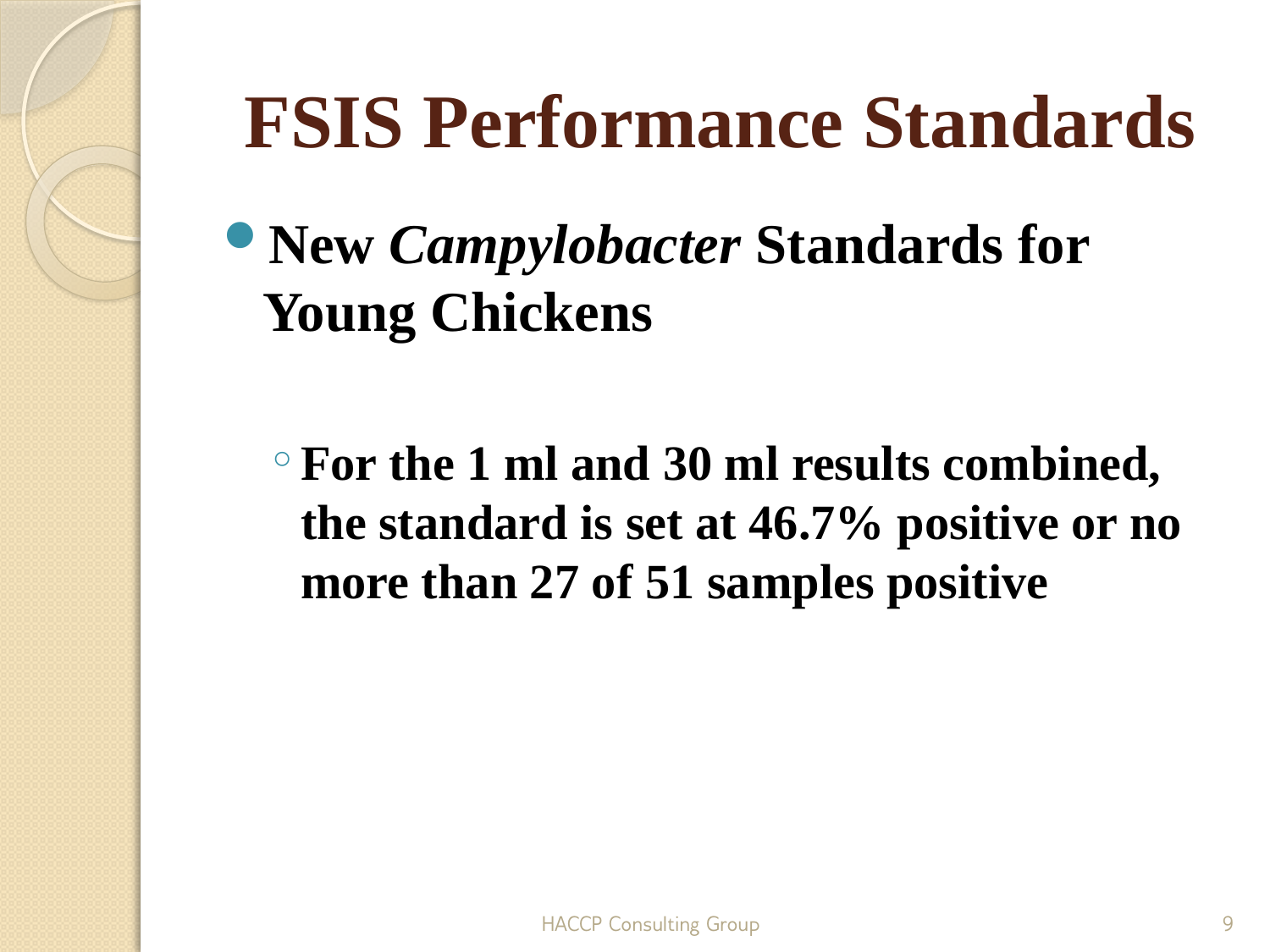

# FSIS Performance Standards
New Campylobacter Standards for Young Chickens

For the 1 ml and 30 ml results combined, the standard is set at 46.7% positive or no more than 27 of 51 samples positive

HACCP Consulting Group
9